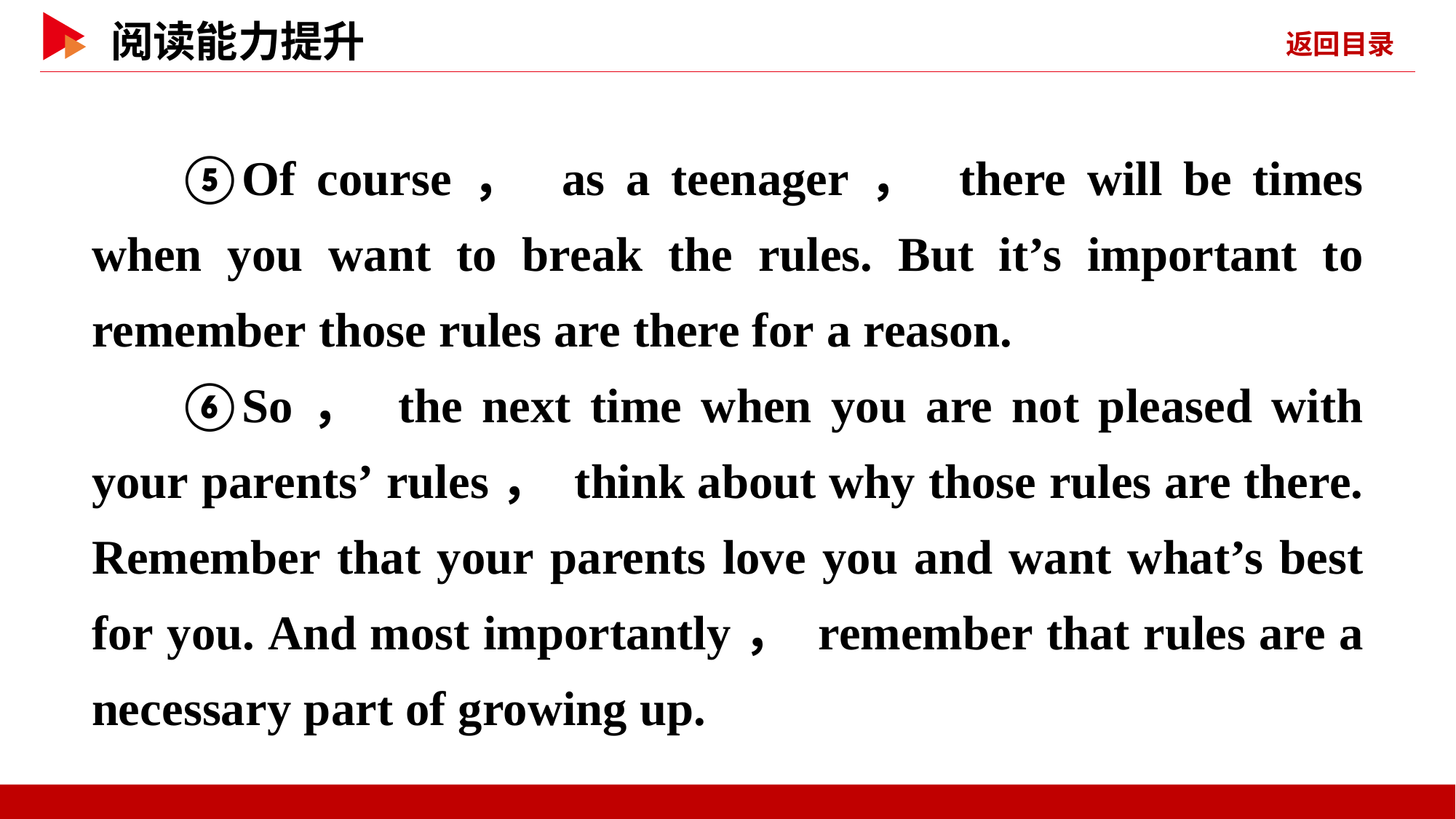

⑤Of course， as a teenager， there will be times when you want to break the rules. But it’s important to remember those rules are there for a reason.
⑥So， the next time when you are not pleased with your parents’ rules， think about why those rules are there. Remember that your parents love you and want what’s best for you. And most importantly， remember that rules are a necessary part of growing up.